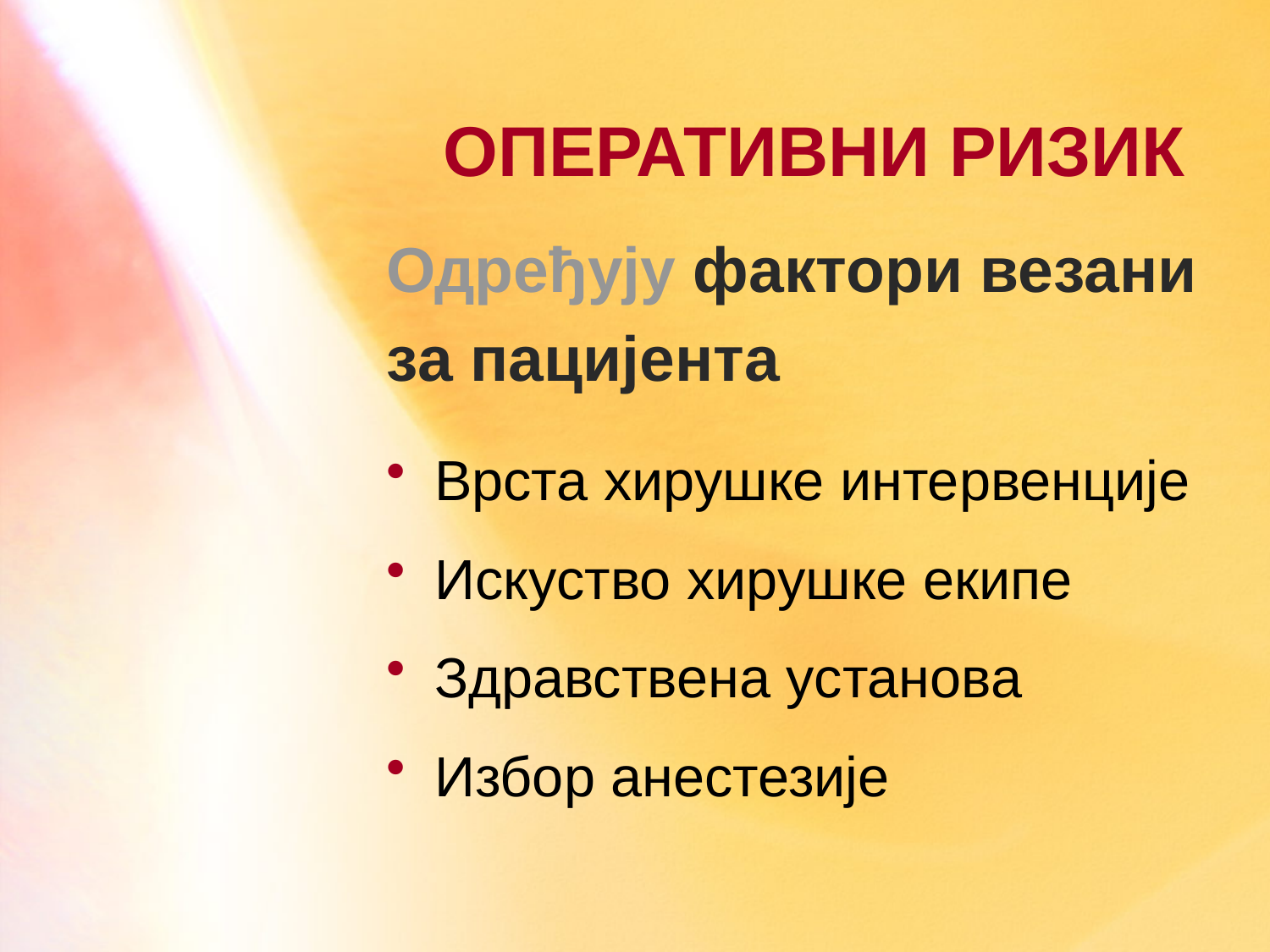

# ОПЕРАТИВНИ РИЗИК
Одређују фактори везани
за пацијента

Врста хирушке интервенције

Искуство хирушке екипе

Здравствена установа

Избор анестезије